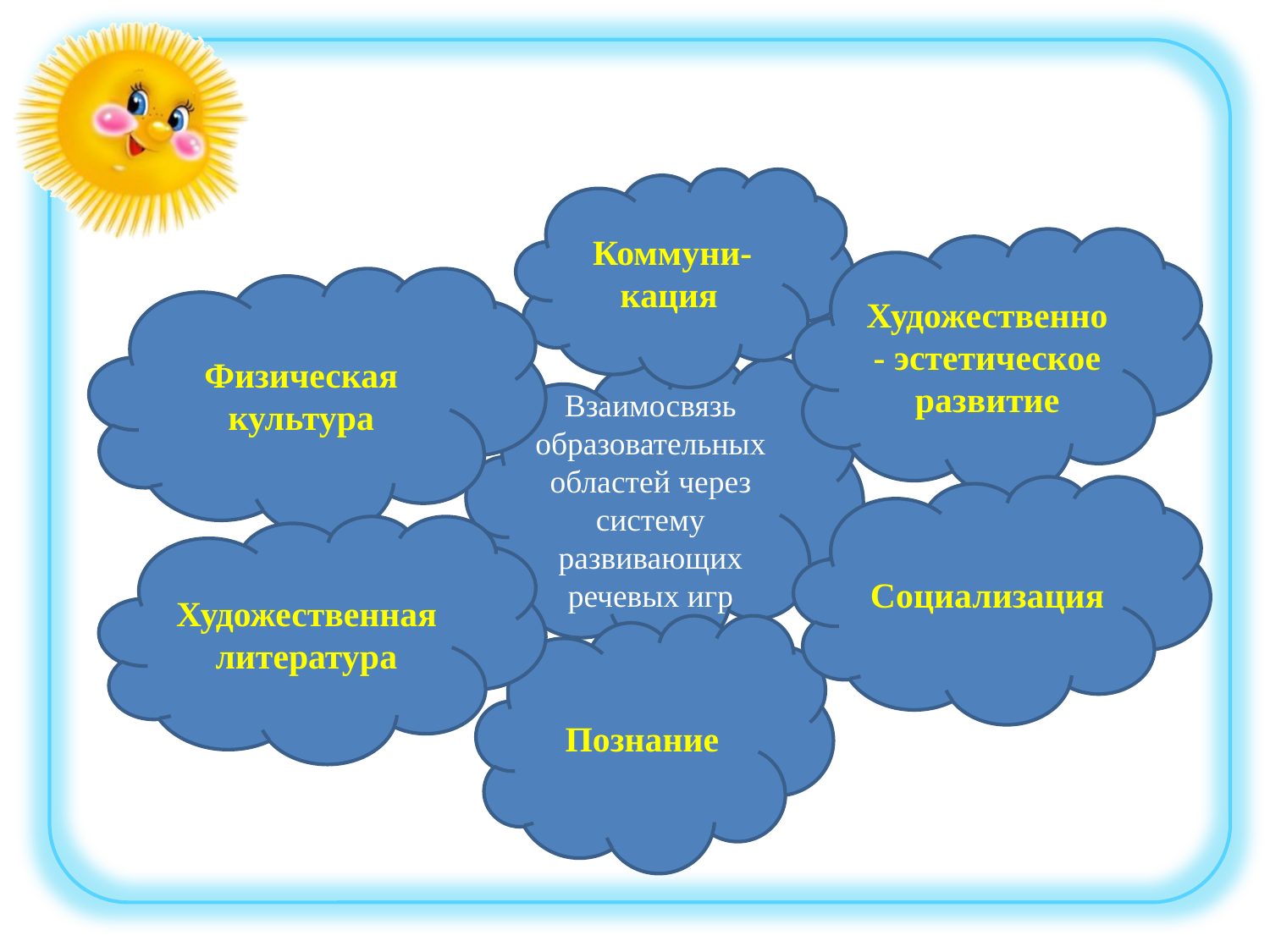

#
Коммуни-кация

Художественно- эстетическое развитие
Физическая культура
Взаимосвязь образовательных областей через систему развивающих речевых игр
Социализация
Художественная литература
Познание